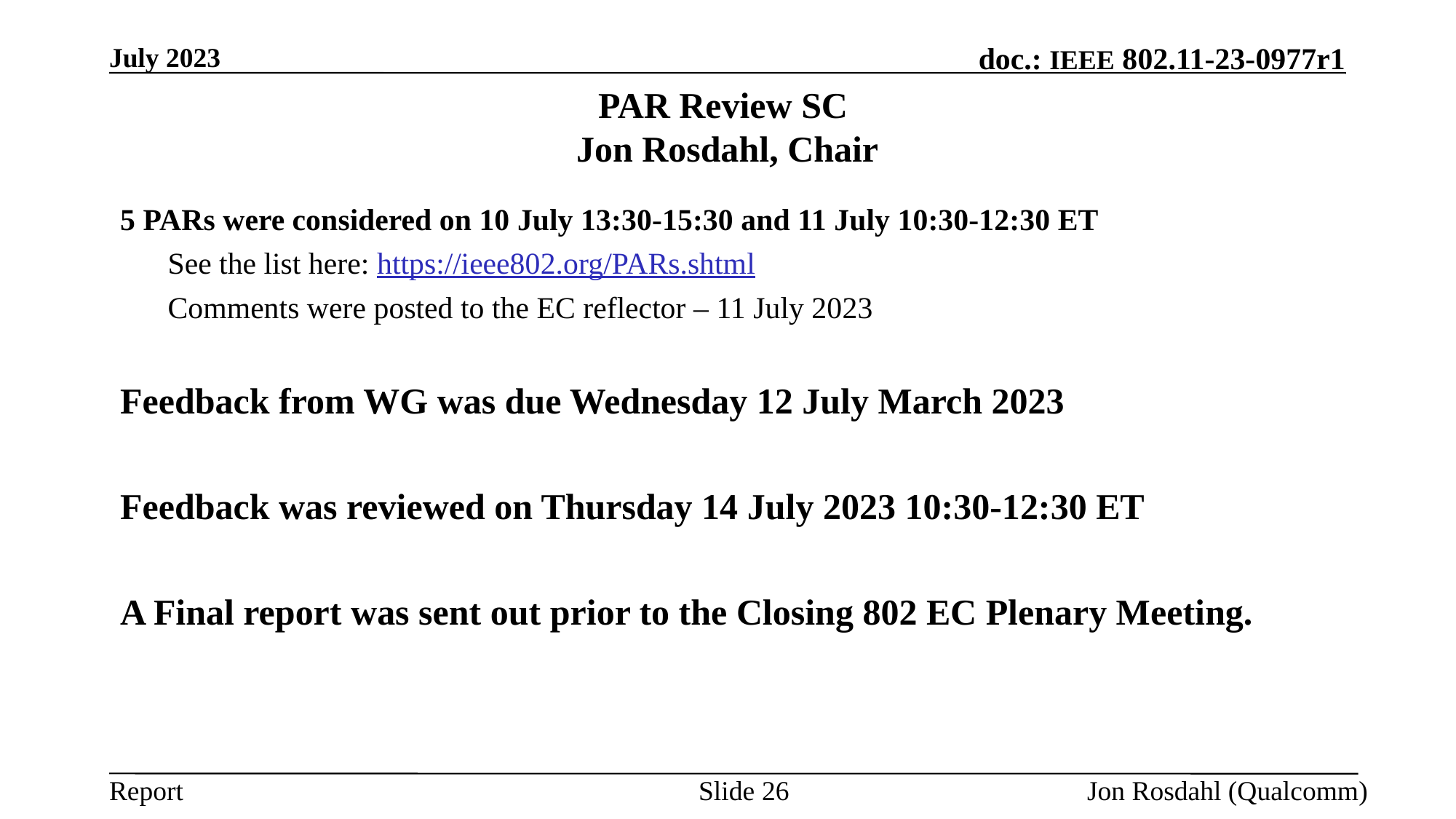

July 2023
# PAR Review SC Jon Rosdahl, Chair
5 PARs were considered on 10 July 13:30-15:30 and 11 July 10:30-12:30 ET
See the list here: https://ieee802.org/PARs.shtml
Comments were posted to the EC reflector – 11 July 2023

Feedback from WG was due Wednesday 12 July March 2023

Feedback was reviewed on Thursday 14 July 2023 10:30-12:30 ET

A Final report was sent out prior to the Closing 802 EC Plenary Meeting.

Slide 26
Jon Rosdahl (Qualcomm)